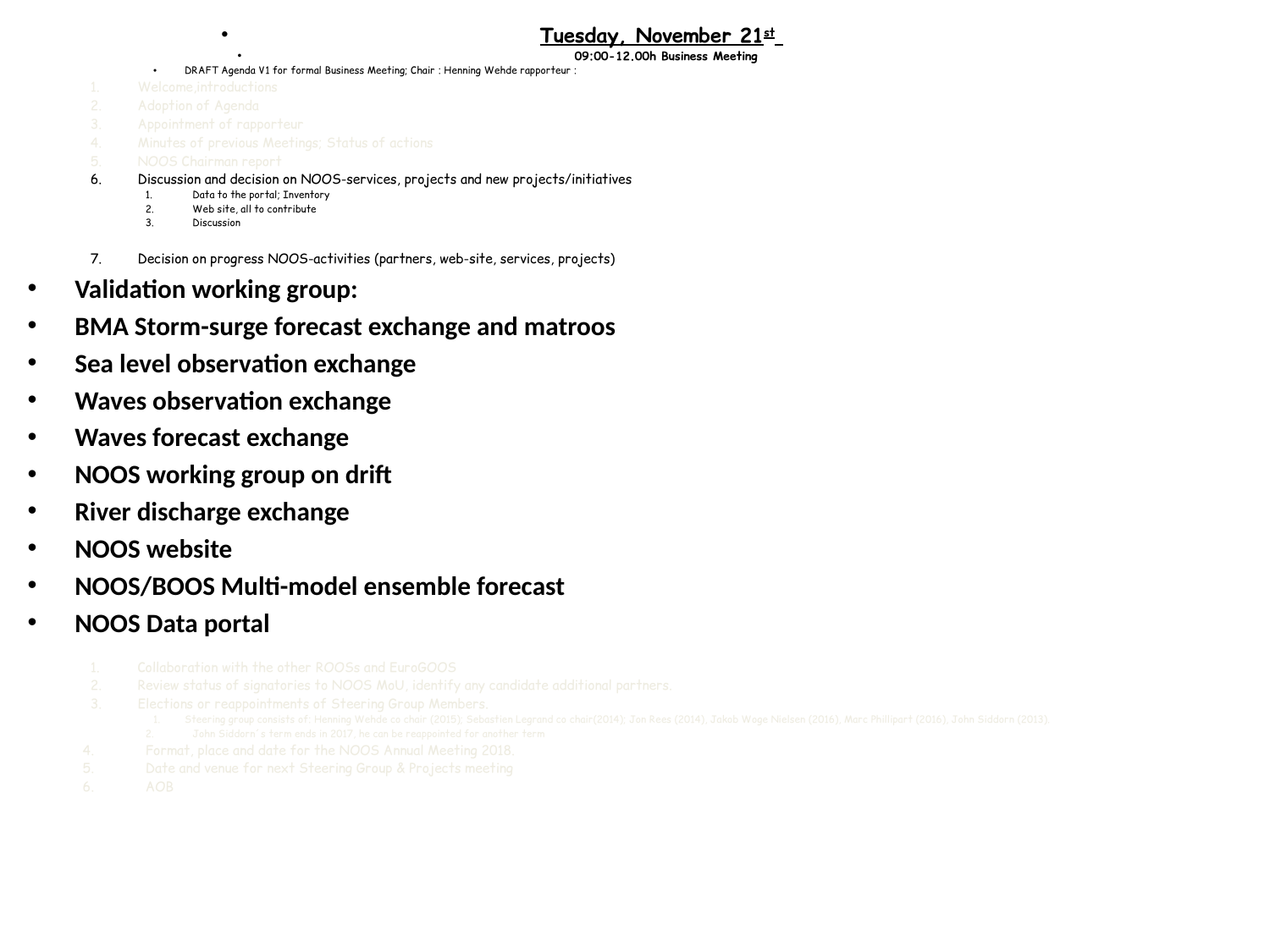

Tuesday, November 21st
09:00-12.00h Business Meeting
DRAFT Agenda V1 for formal Business Meeting; Chair : Henning Wehde rapporteur :
Welcome,introductions
Adoption of Agenda
Appointment of rapporteur
Minutes of previous Meetings; Status of actions
NOOS Chairman report
Discussion and decision on NOOS-services, projects and new projects/initiatives
Data to the portal; Inventory
Web site, all to contribute
Discussion

Decision on progress NOOS-activities (partners, web-site, services, projects)
Validation working group:
BMA Storm-surge forecast exchange and matroos
Sea level observation exchange
Waves observation exchange
Waves forecast exchange
NOOS working group on drift
River discharge exchange
NOOS website
NOOS/BOOS Multi-model ensemble forecast
NOOS Data portal

Collaboration with the other ROOSs and EuroGOOS
Review status of signatories to NOOS MoU, identify any candidate additional partners.
Elections or reappointments of Steering Group Members.
Steering group consists of: Henning Wehde co chair (2015); Sebastien Legrand co chair(2014); Jon Rees (2014), Jakob Woge Nielsen (2016), Marc Phillipart (2016), John Siddorn (2013).
John Siddorn´s term ends in 2017, he can be reappointed for another term
Format, place and date for the NOOS Annual Meeting 2018.
Date and venue for next Steering Group & Projects meeting
AOB